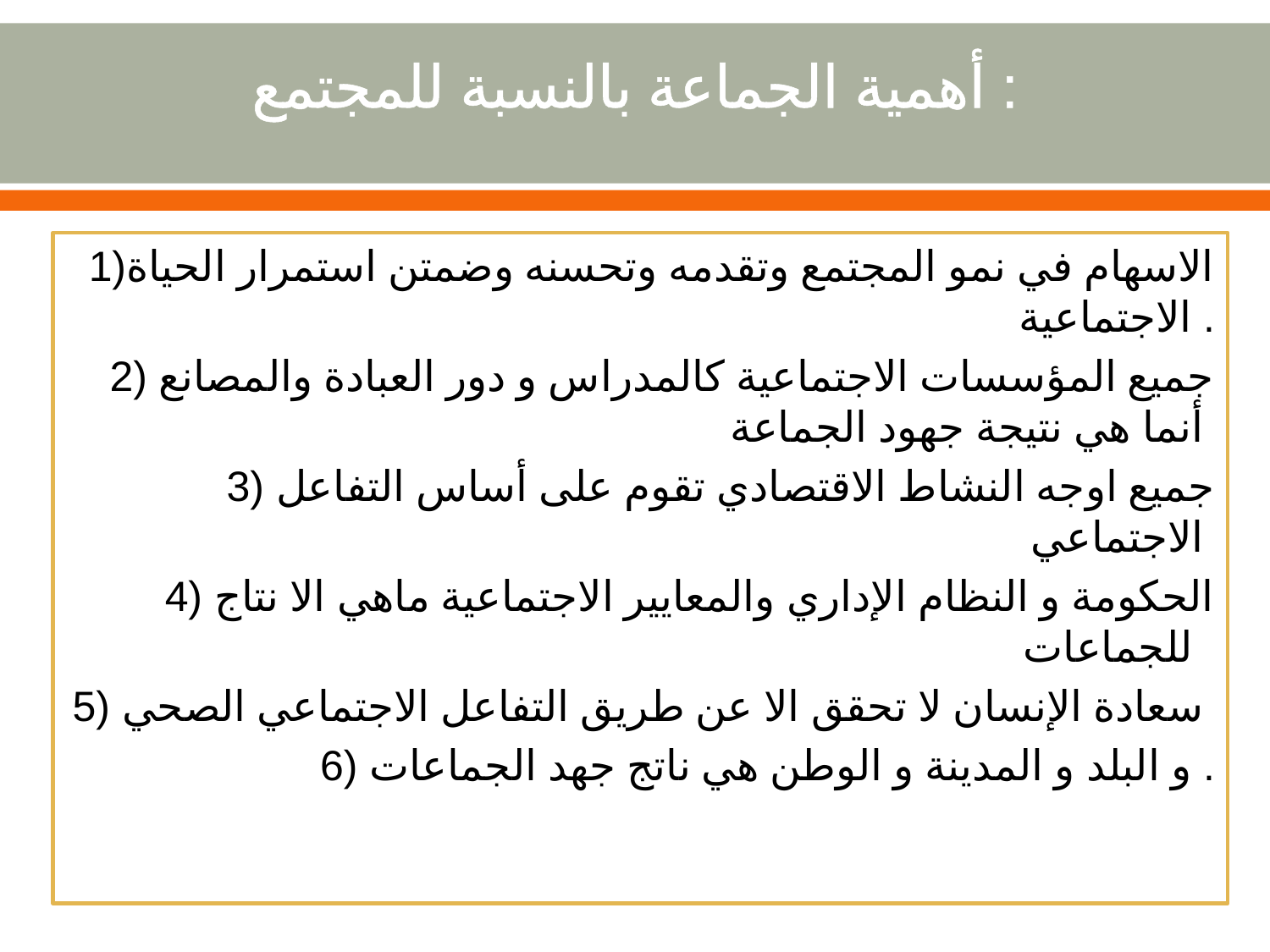

# أهمية الجماعة بالنسبة للمجتمع :
1)الاسهام في نمو المجتمع وتقدمه وتحسنه وضمتن استمرار الحياة الاجتماعية .
2) جميع المؤسسات الاجتماعية كالمدراس و دور العبادة والمصانع أنما هي نتيجة جهود الجماعة
 3) جميع اوجه النشاط الاقتصادي تقوم على أساس التفاعل الاجتماعي
4) الحكومة و النظام الإداري والمعايير الاجتماعية ماهي الا نتاج للجماعات
5) سعادة الإنسان لا تحقق الا عن طريق التفاعل الاجتماعي الصحي
6) و البلد و المدينة و الوطن هي ناتج جهد الجماعات .